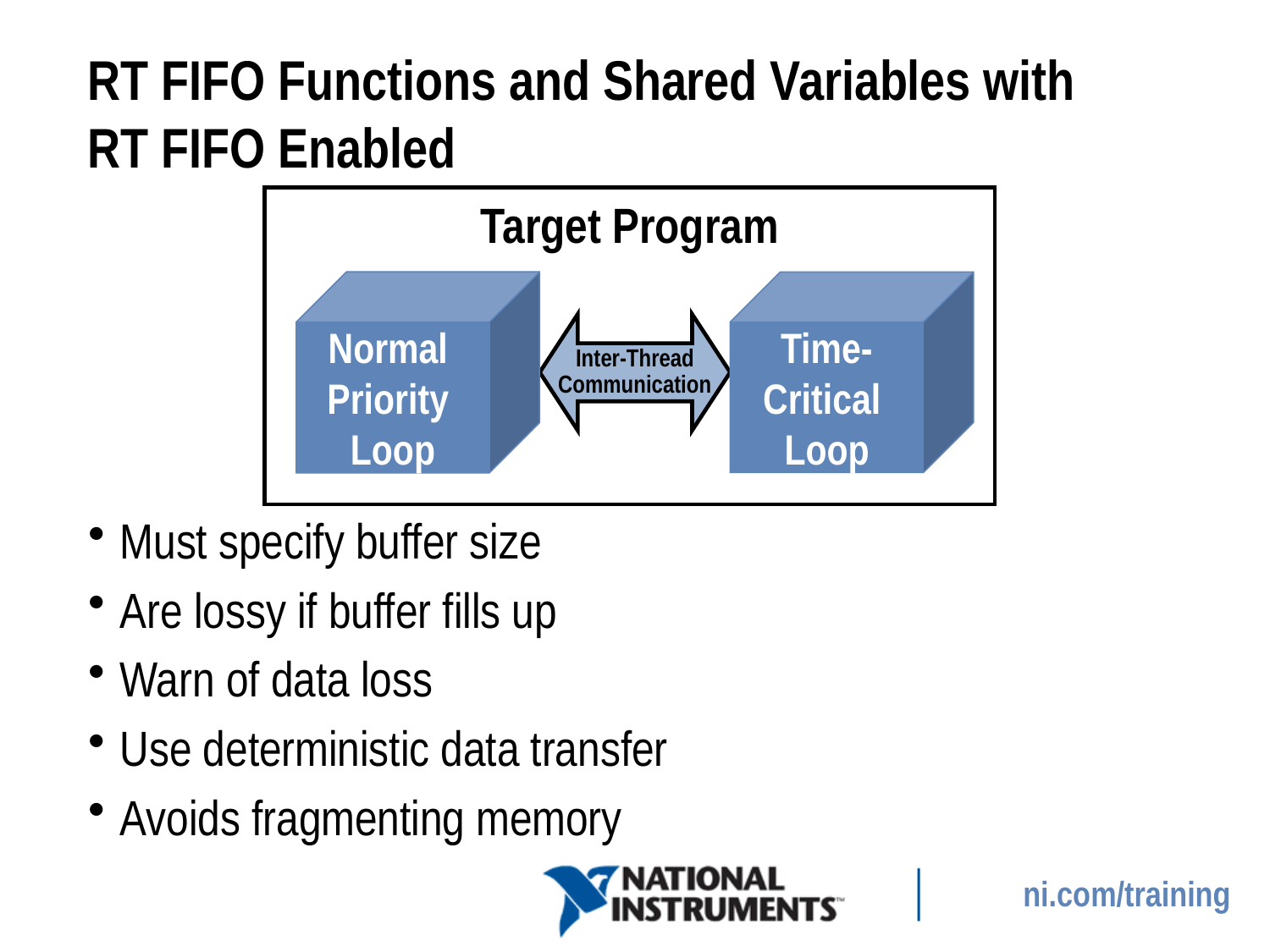

# RT FIFO Functions and Shared Variables with RT FIFO Enabled

Target Program
Normal
Priority
Loop
Time-
Critical
Loop
Inter-Thread
Communication
Must specify buffer size
Are lossy if buffer fills up
Warn of data loss
Use deterministic data transfer
Avoids fragmenting memory